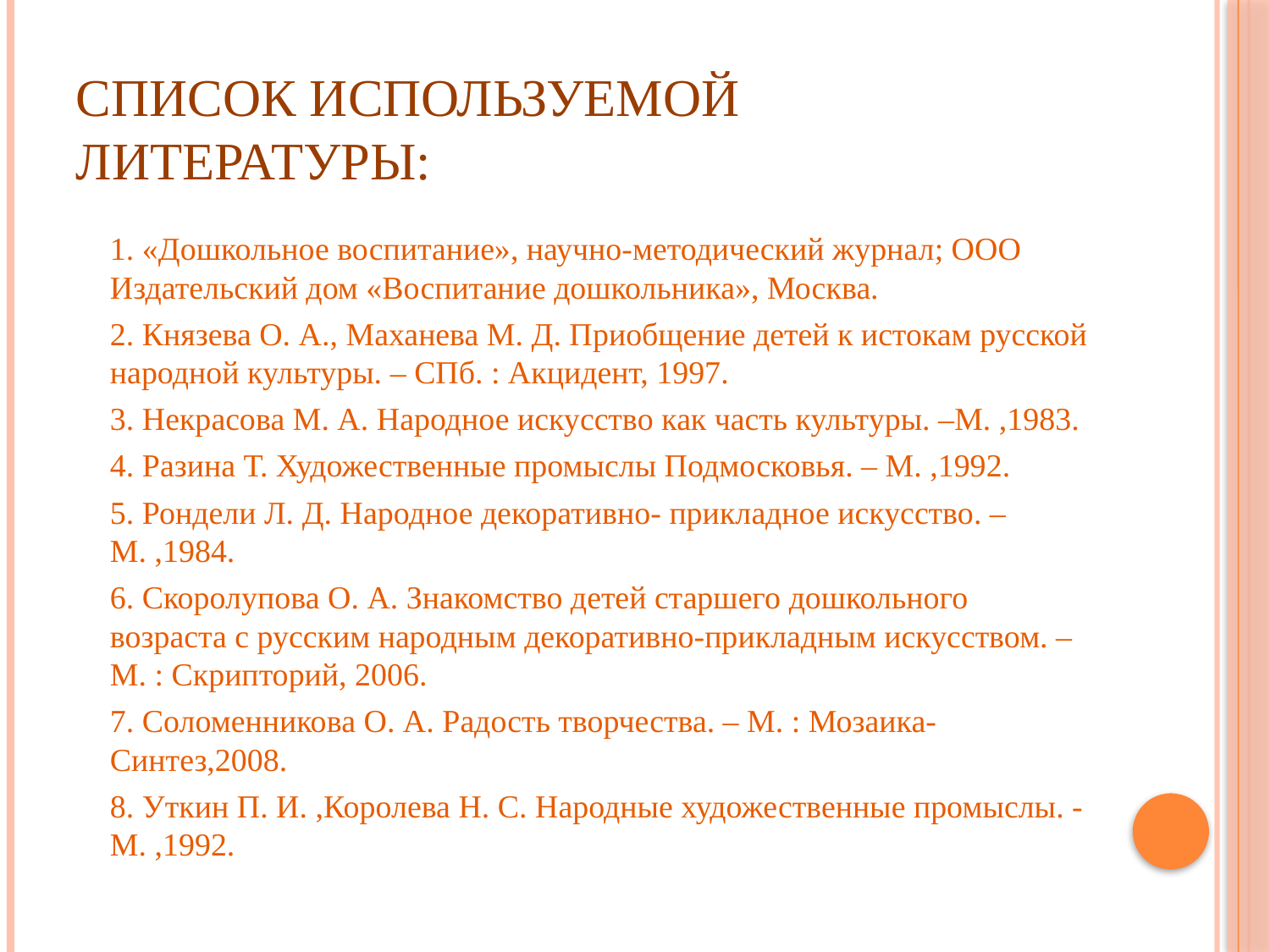

# Список используемой литературы:
1. «Дошкольное воспитание», научно-методический журнал; ООО Издательский дом «Воспитание дошкольника», Москва.
2. Князева О. А., Маханева М. Д. Приобщение детей к истокам русской народной культуры. – СПб. : Акцидент, 1997.
3. Некрасова М. А. Народное искусство как часть культуры. –М. ,1983.
4. Разина Т. Художественные промыслы Подмосковья. – М. ,1992.
5. Рондели Л. Д. Народное декоративно- прикладное искусство. –М. ,1984.
6. Скоролупова О. А. Знакомство детей старшего дошкольного возраста с русским народным декоративно-прикладным искусством. – М. : Скрипторий, 2006.
7. Соломенникова О. А. Радость творчества. – М. : Мозаика-Синтез,2008.
8. Уткин П. И. ,Королева Н. С. Народные художественные промыслы. -М. ,1992.